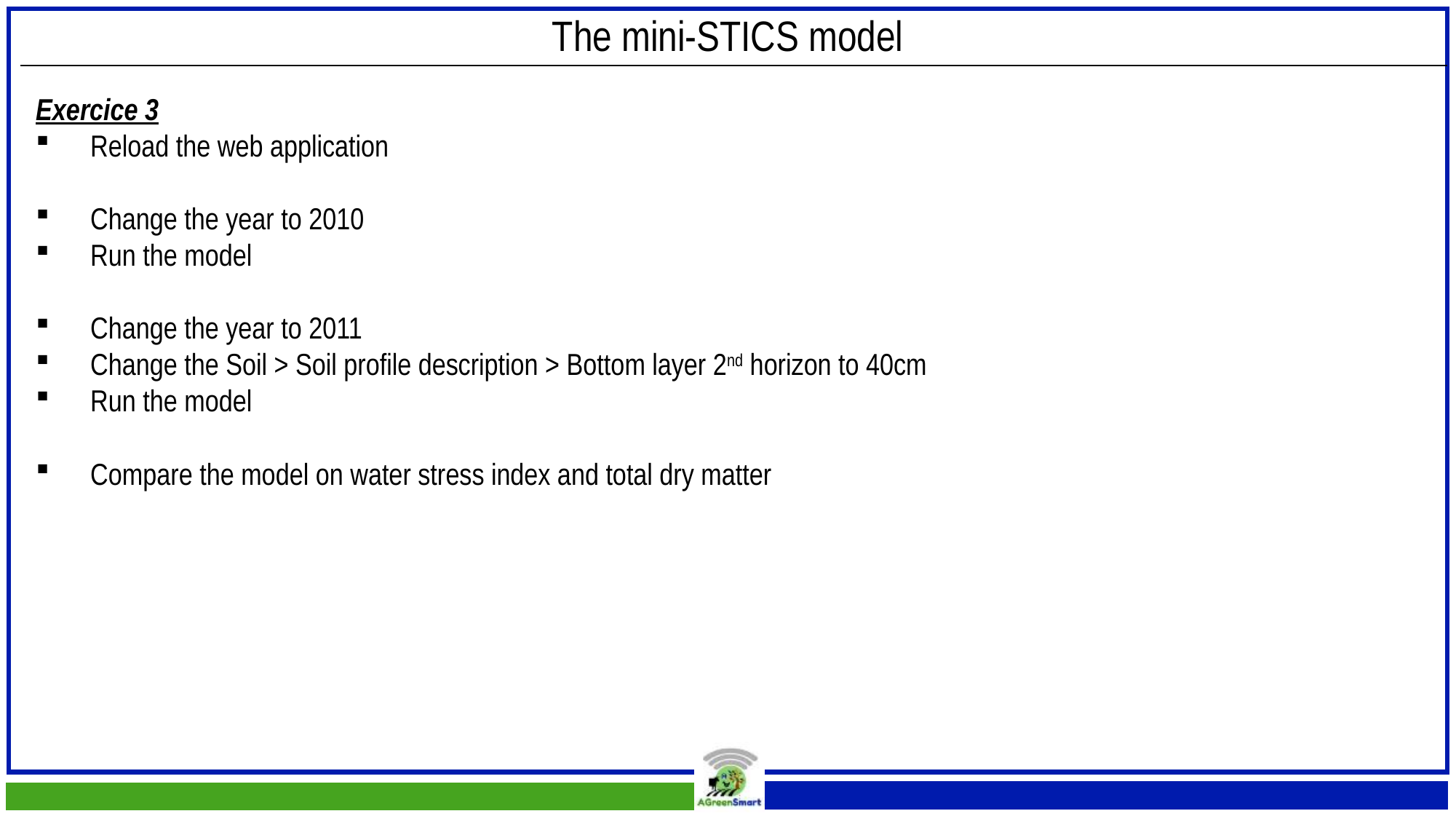

The mini-STICS model
Exercice 3
Reload the web application

Change the year to 2010
Run the model

Change the year to 2011
Change the Soil > Soil profile description > Bottom layer 2nd horizon to 40cm
Run the model

Compare the model on water stress index and total dry matter